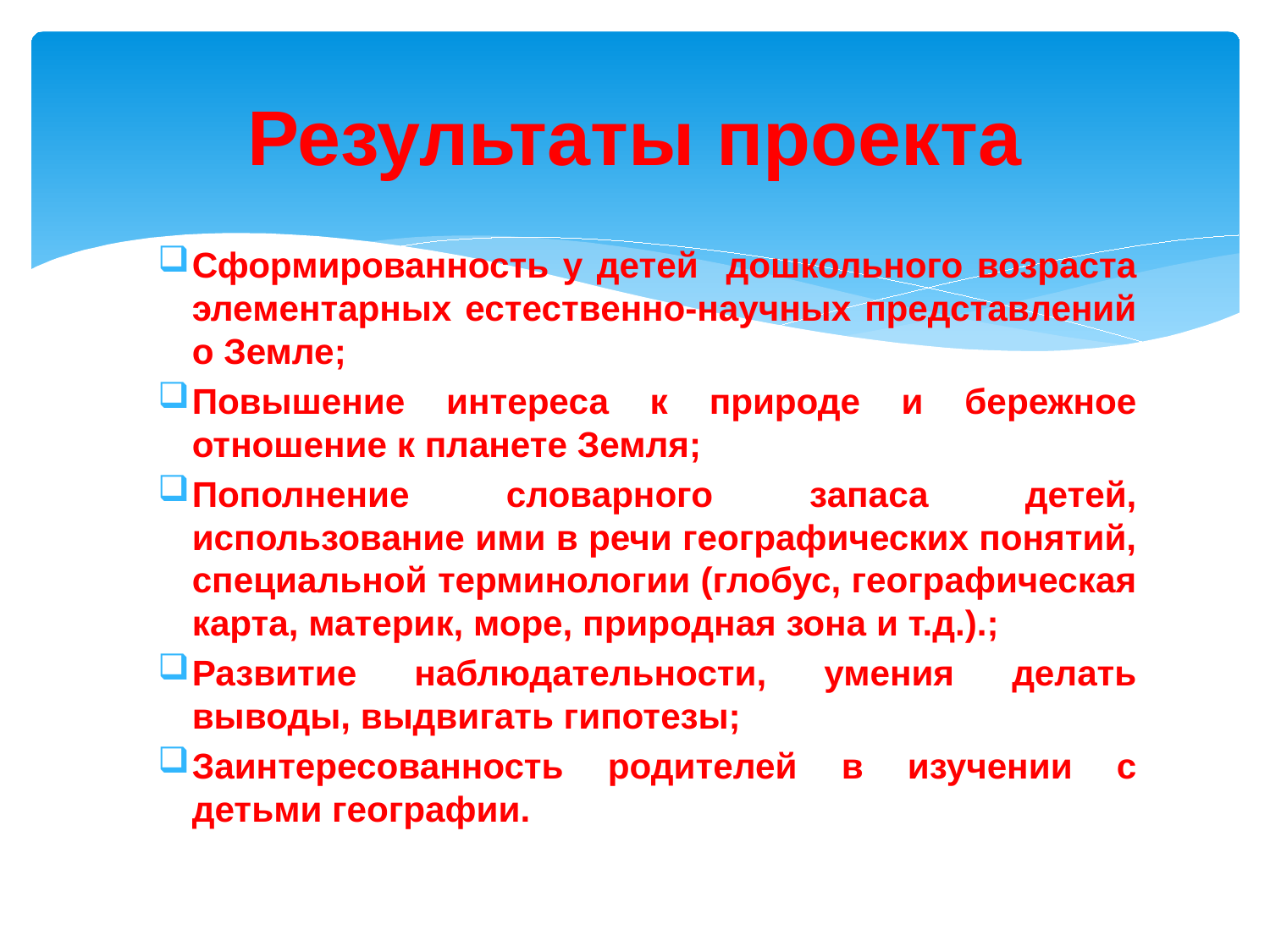

# Результаты проекта
Сформированность у детей  дошкольного возраста элементарных естественно-научных представлений о Земле;
Повышение интереса к природе и бережное отношение к планете Земля;
Пополнение словарного запаса детей, использование ими в речи географических понятий, специальной терминологии (глобус, географическая карта, материк, море, природная зона и т.д.).;
Развитие наблюдательности, умения делать выводы, выдвигать гипотезы;
Заинтересованность родителей в изучении с детьми географии.